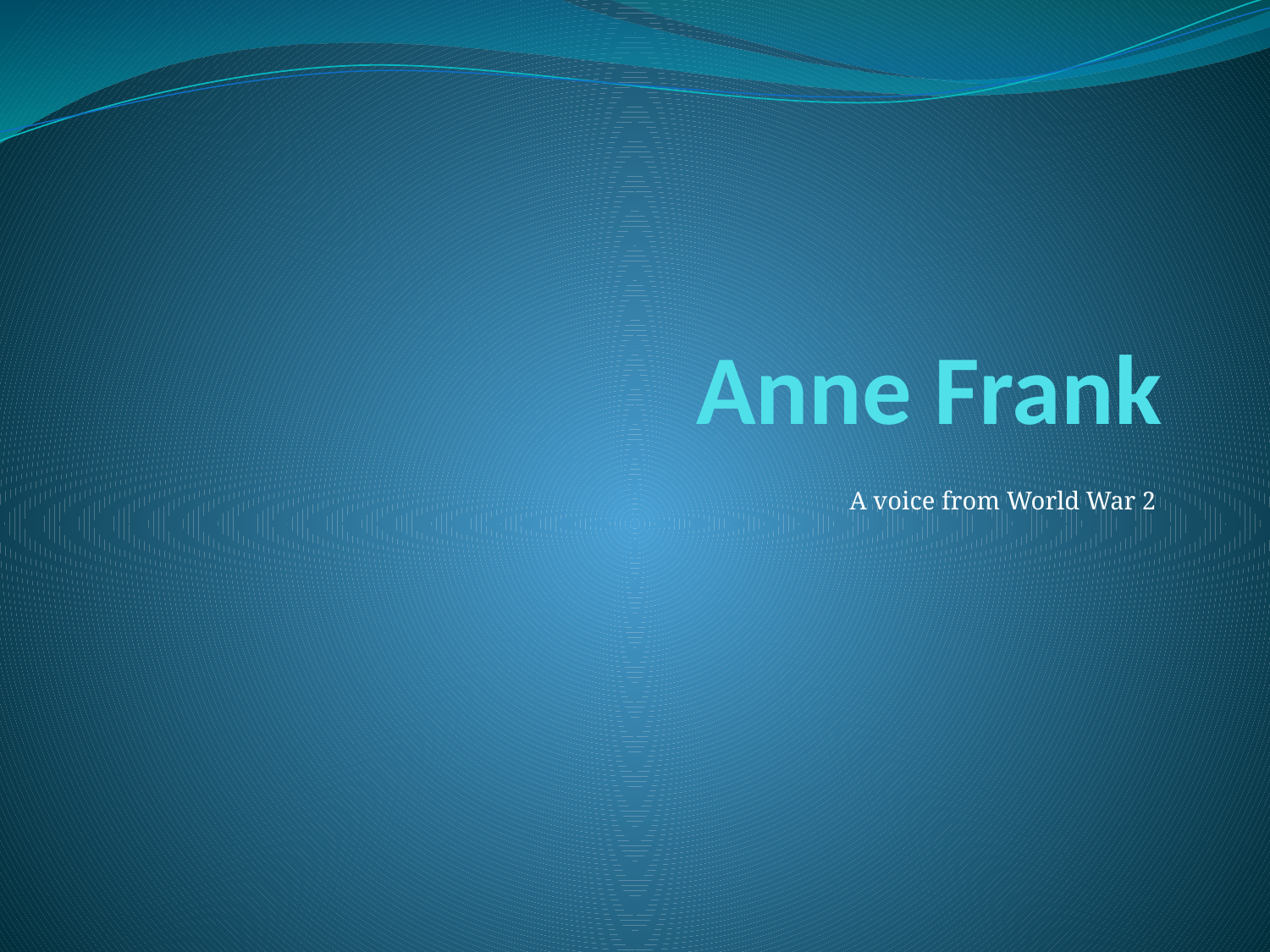

# Anne Frank

A voice from World War 2